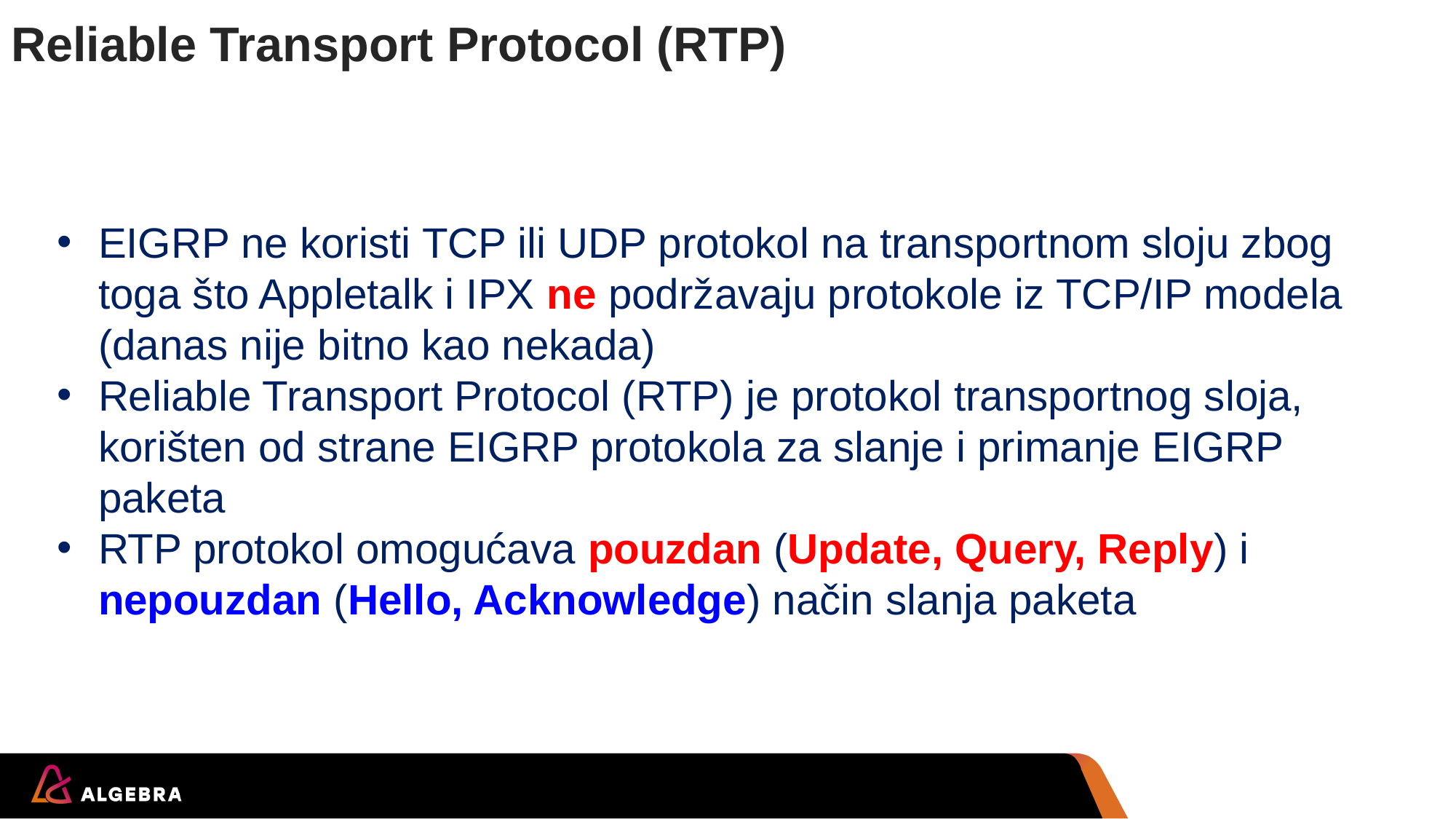

# Reliable Transport Protocol (RTP)
EIGRP ne koristi TCP ili UDP protokol na transportnom sloju zbog toga što Appletalk i IPX ne podržavaju protokole iz TCP/IP modela (danas nije bitno kao nekada)
Reliable Transport Protocol (RTP) je protokol transportnog sloja, korišten od strane EIGRP protokola za slanje i primanje EIGRP paketa
RTP protokol omogućava pouzdan (Update, Query, Reply) i nepouzdan (Hello, Acknowledge) način slanja paketa